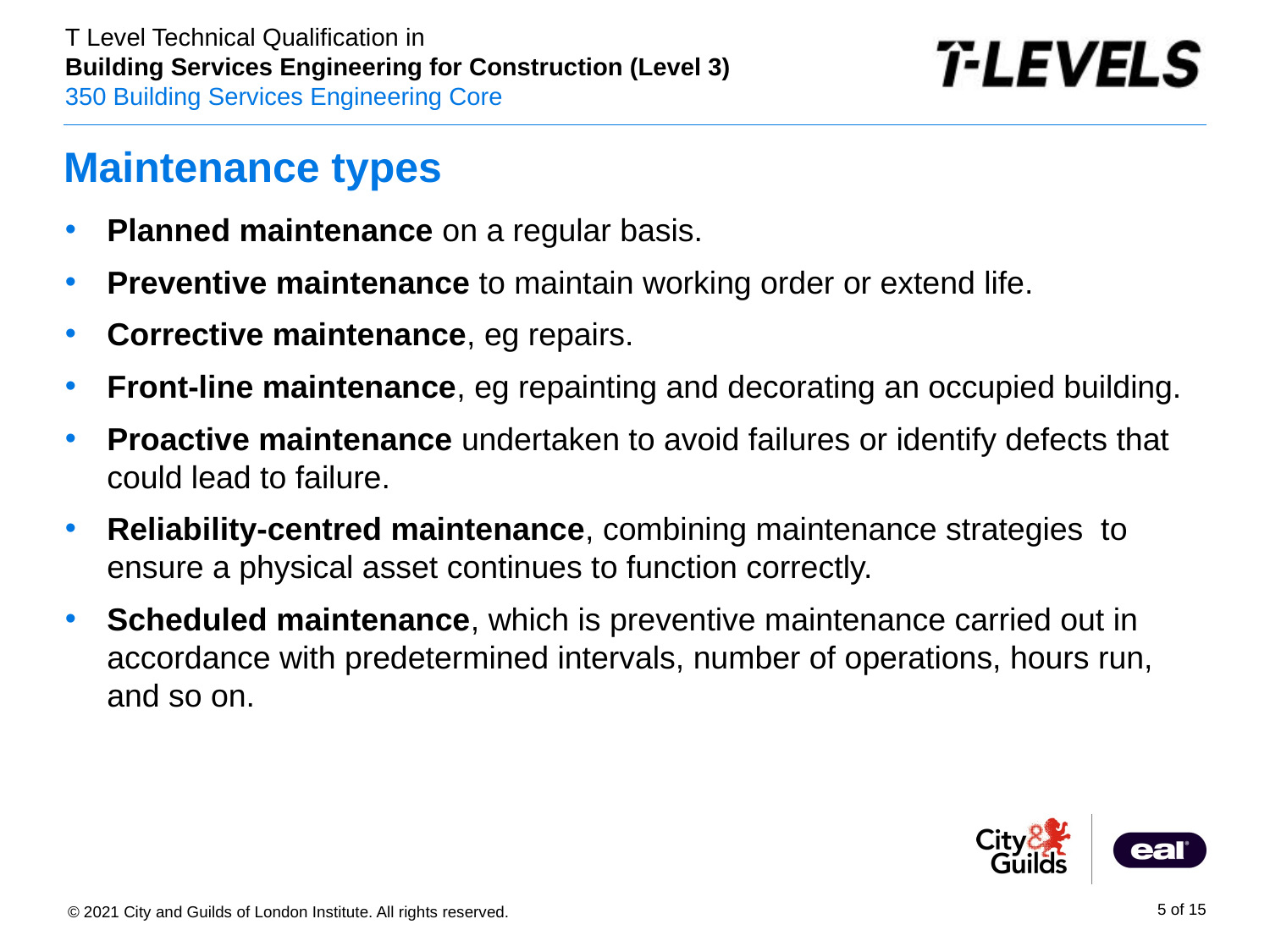

# Maintenance types
Planned maintenance on a regular basis.
Preventive maintenance to maintain working order or extend life.
Corrective maintenance, eg repairs.
Front-line maintenance, eg repainting and decorating an occupied building.
Proactive maintenance undertaken to avoid failures or identify defects that could lead to failure.
Reliability-centred maintenance, combining maintenance strategies  to ensure a physical asset continues to function correctly.
Scheduled maintenance, which is preventive maintenance carried out in accordance with predetermined intervals, number of operations, hours run, and so on.